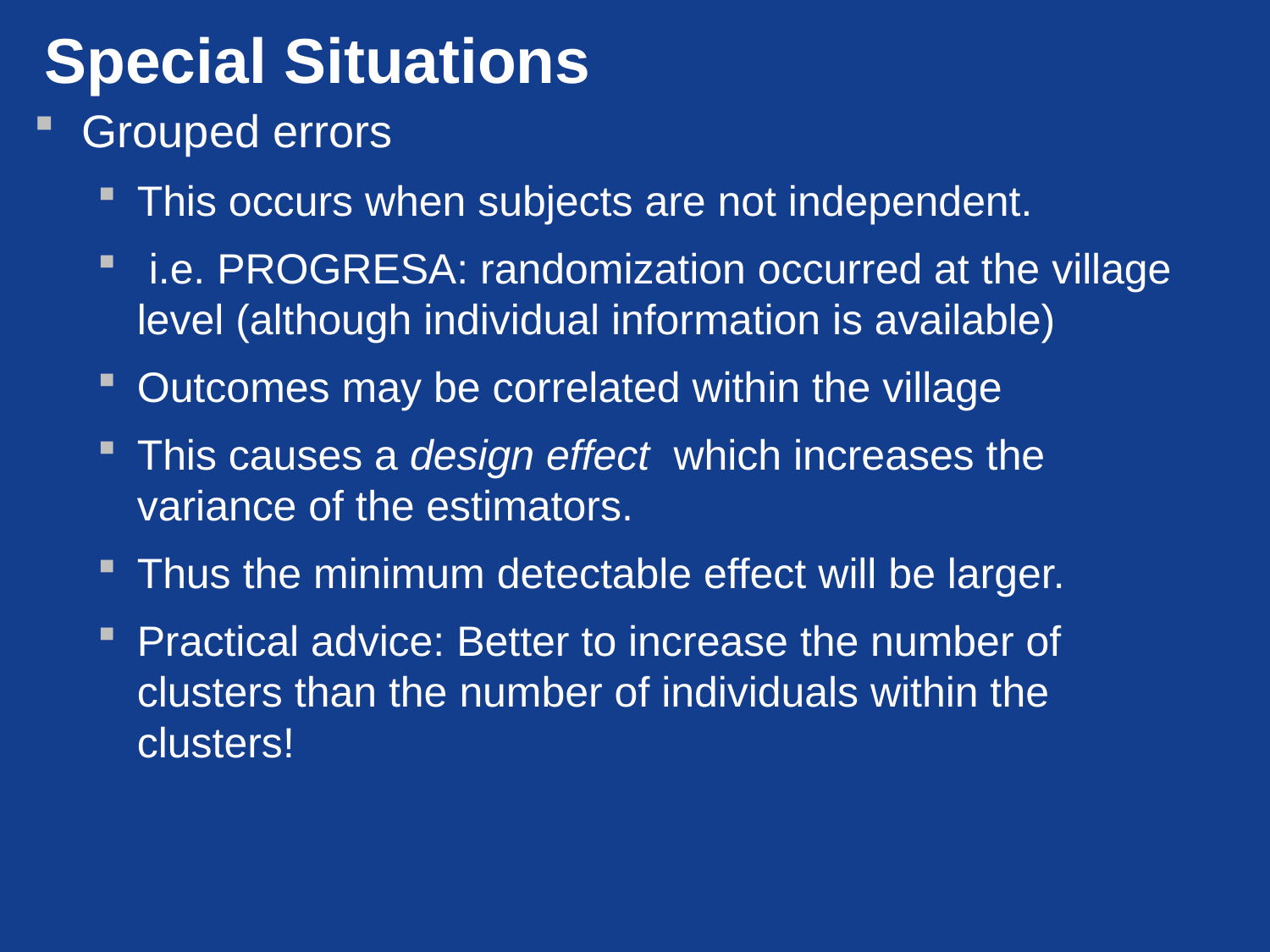

# Special Situations
Grouped errors
This occurs when subjects are not independent.
 i.e. PROGRESA: randomization occurred at the village level (although individual information is available)
Outcomes may be correlated within the village
This causes a design effect  which increases the variance of the estimators.
Thus the minimum detectable effect will be larger.
Practical advice: Better to increase the number of clusters than the number of individuals within the clusters!